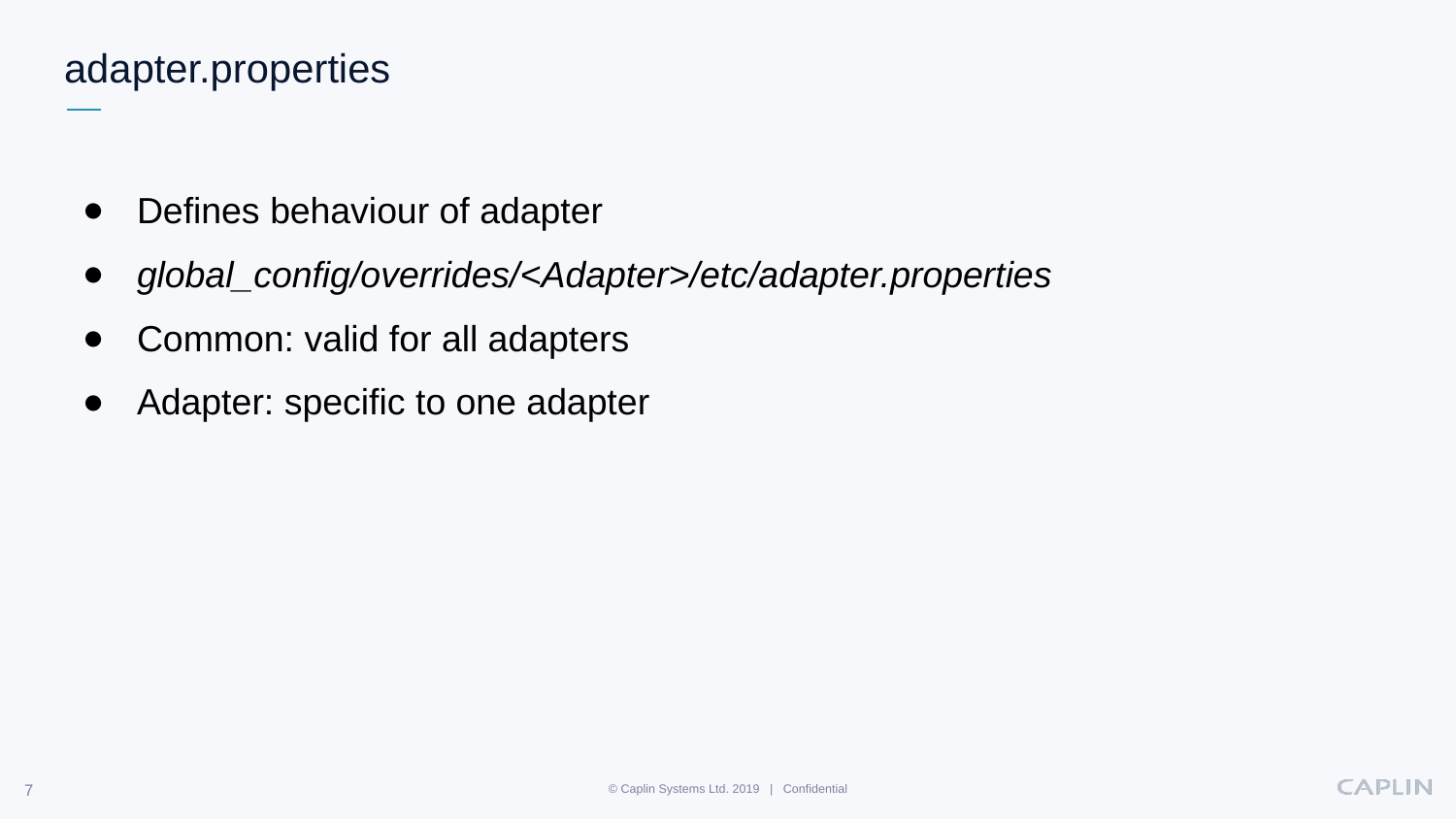

# adapter.properties
Defines behaviour of adapter
global_config/overrides/<Adapter>/etc/adapter.properties
Common: valid for all adapters
Adapter: specific to one adapter